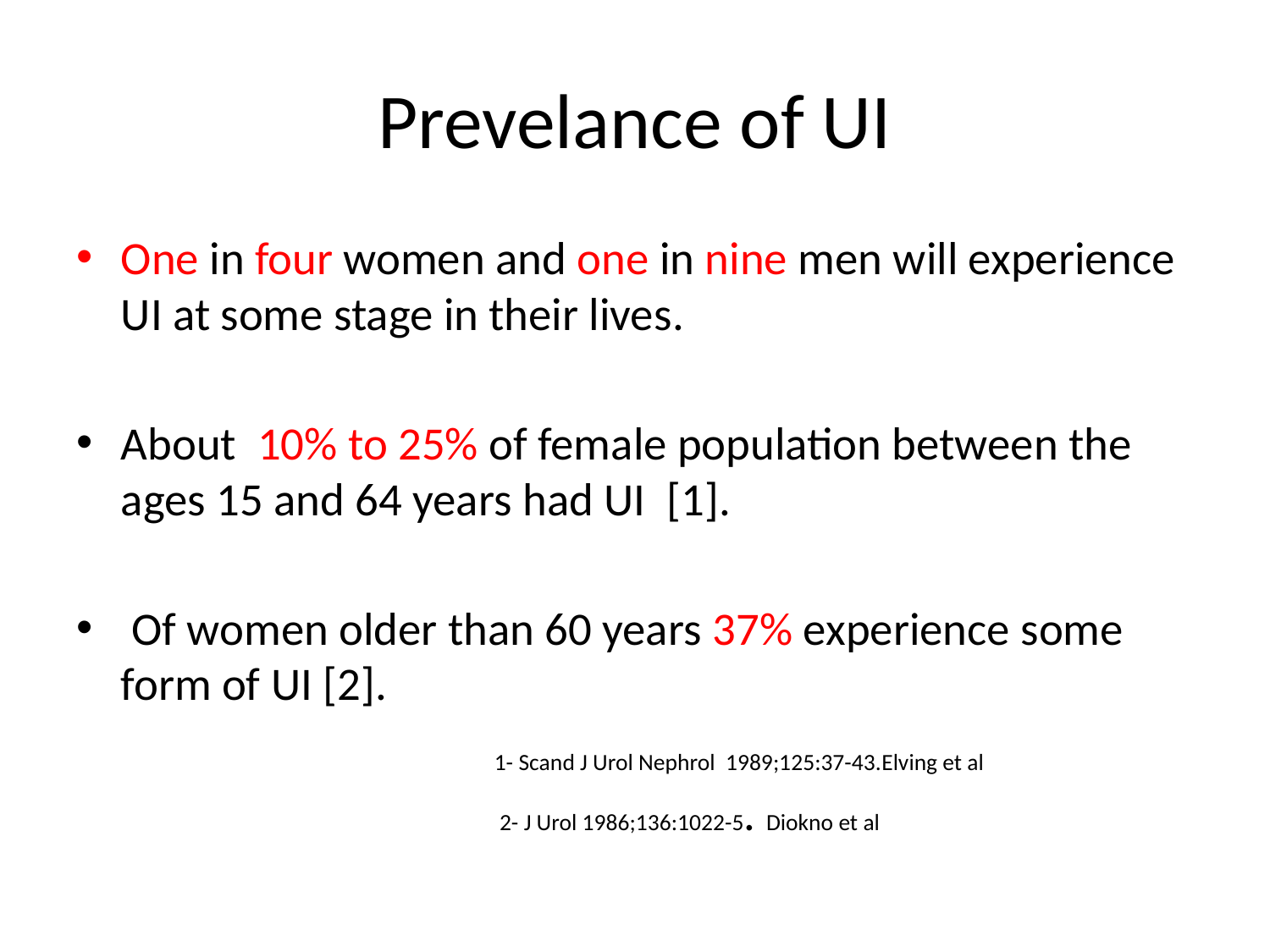

# Prevelance of UI
One in four women and one in nine men will experience UI at some stage in their lives.

About  10% to 25% of female population between the ages 15 and 64 years had UI  [1].

 Of women older than 60 years 37% experience some form of UI [2].

                                                                               1- Scand J Urol Nephrol  1989;125:37-43.Elving et al
                                                                                2- J Urol 1986;136:1022-5. Diokno et al